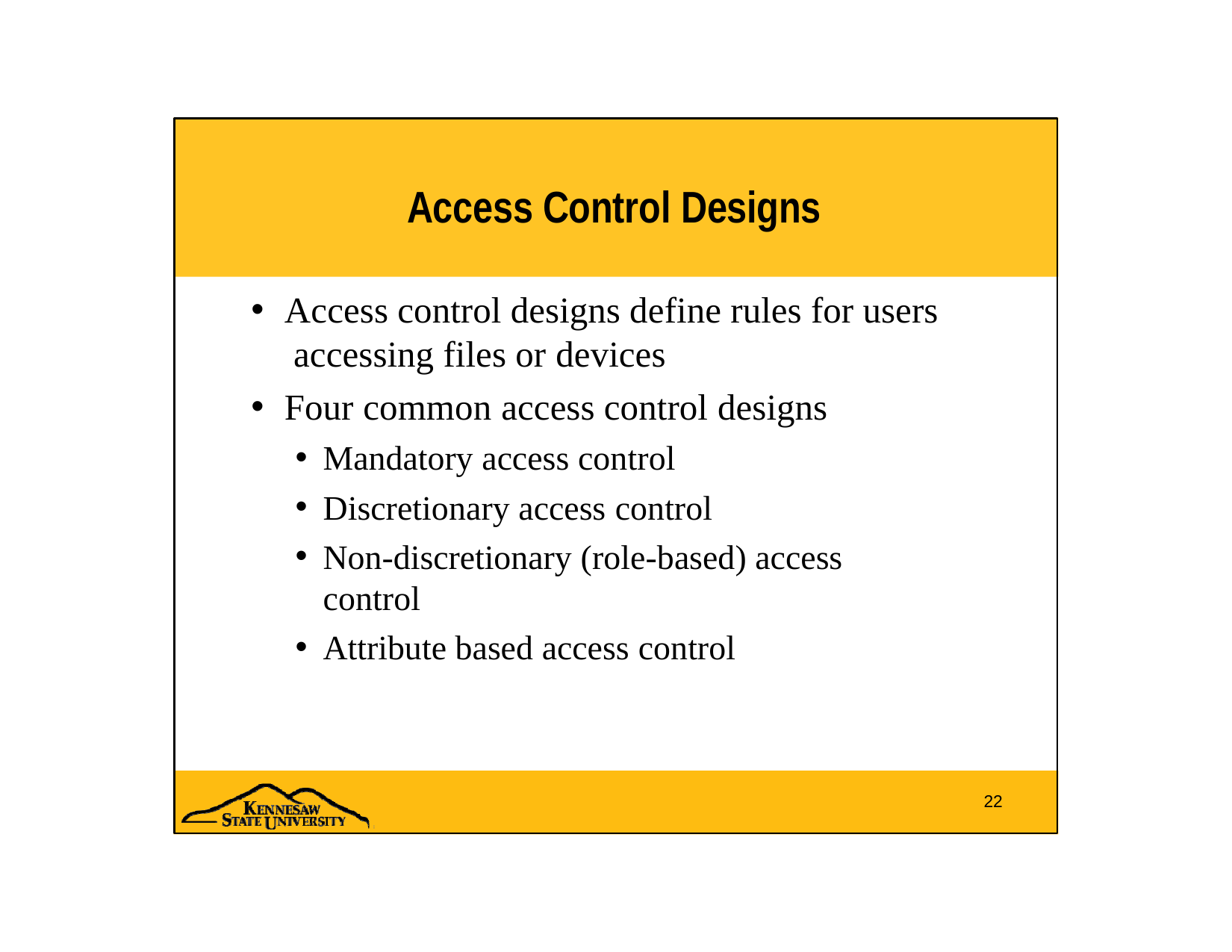

# Access Control Designs
Access control designs define rules for users  accessing files or devices
Four common access control designs
Mandatory access control
Discretionary access control
Non-discretionary (role-based) access control
Attribute based access control

22